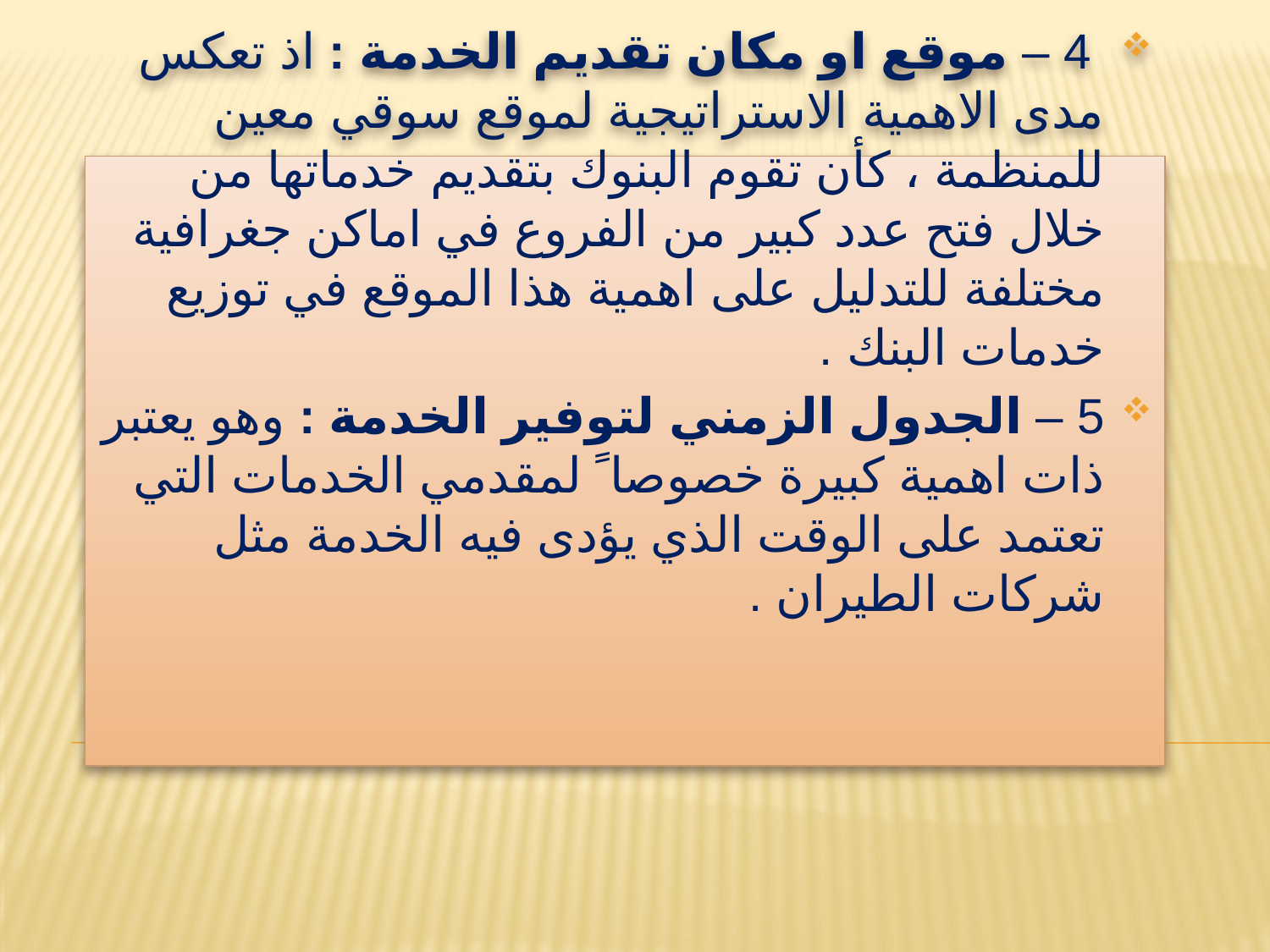

4 – موقع او مكان تقديم الخدمة : اذ تعكس مدى الاهمية الاستراتيجية لموقع سوقي معين للمنظمة ، كأن تقوم البنوك بتقديم خدماتها من خلال فتح عدد كبير من الفروع في اماكن جغرافية مختلفة للتدليل على اهمية هذا الموقع في توزيع خدمات البنك .
5 – الجدول الزمني لتوفير الخدمة : وهو يعتبر ذات اهمية كبيرة خصوصا ً لمقدمي الخدمات التي تعتمد على الوقت الذي يؤدى فيه الخدمة مثل شركات الطيران .